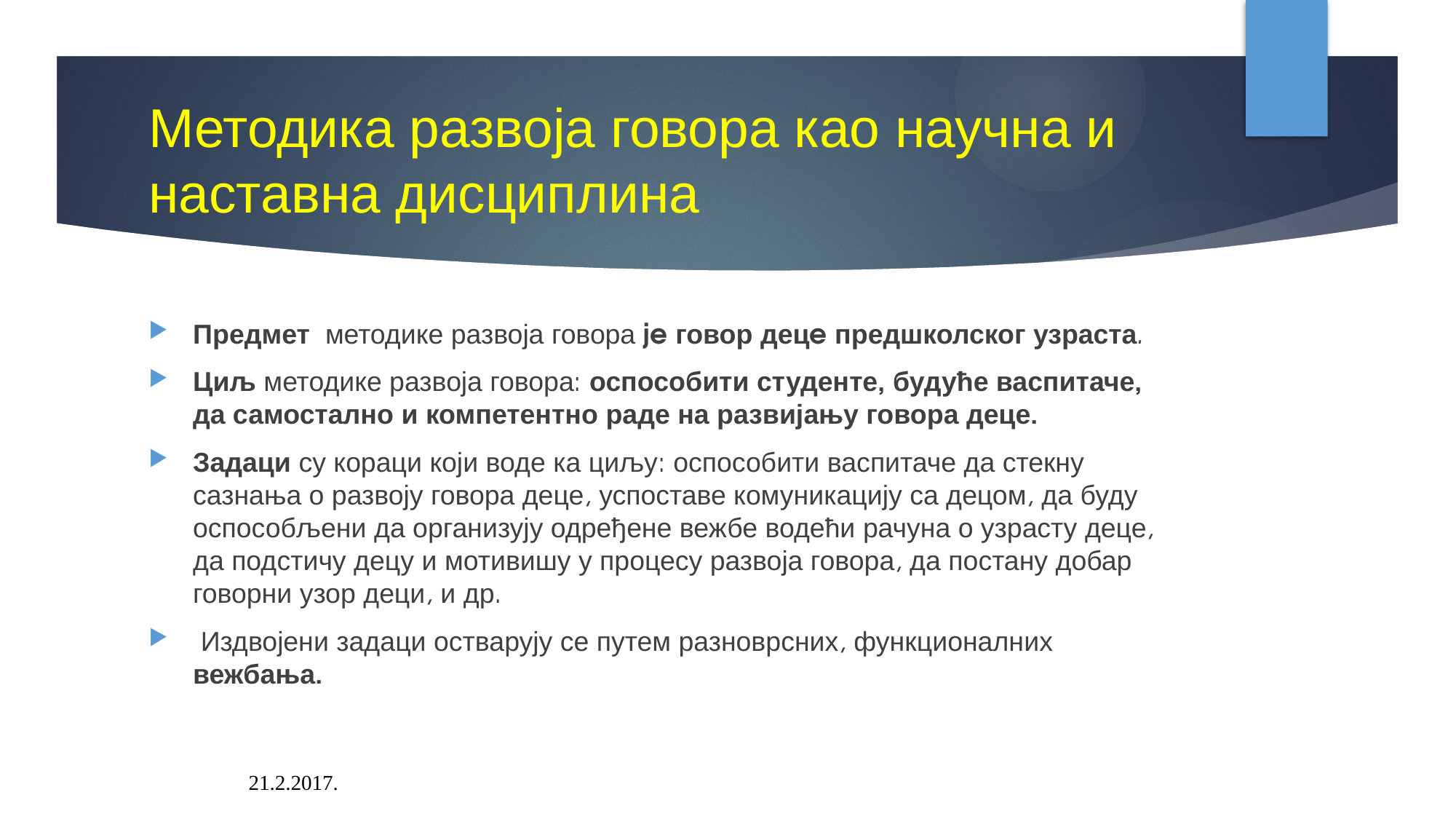

# Методика развоја говора као научна и наставна дисциплина
Предмет  методике развоја говора je говор децe предшколског узраста.
Циљ методике развоја говора: оспособити студенте, будуће васпитаче, да самостално и компетентно раде на развијању говора деце.
Задаци су кораци који воде ка циљу: оспособити васпитаче да стекну сазнања о развоју говора деце, успоставе комуникацију са децом, да буду оспособљени да организују одређене вежбе водећи рачуна о узрасту деце, да подстичу децу и мотивишу у процесу развоја говора, да постану добар говорни узор деци, и др.
 Издвојени задаци остварују се путем разноврсних, функционалних вежбања.

21.2.2017.